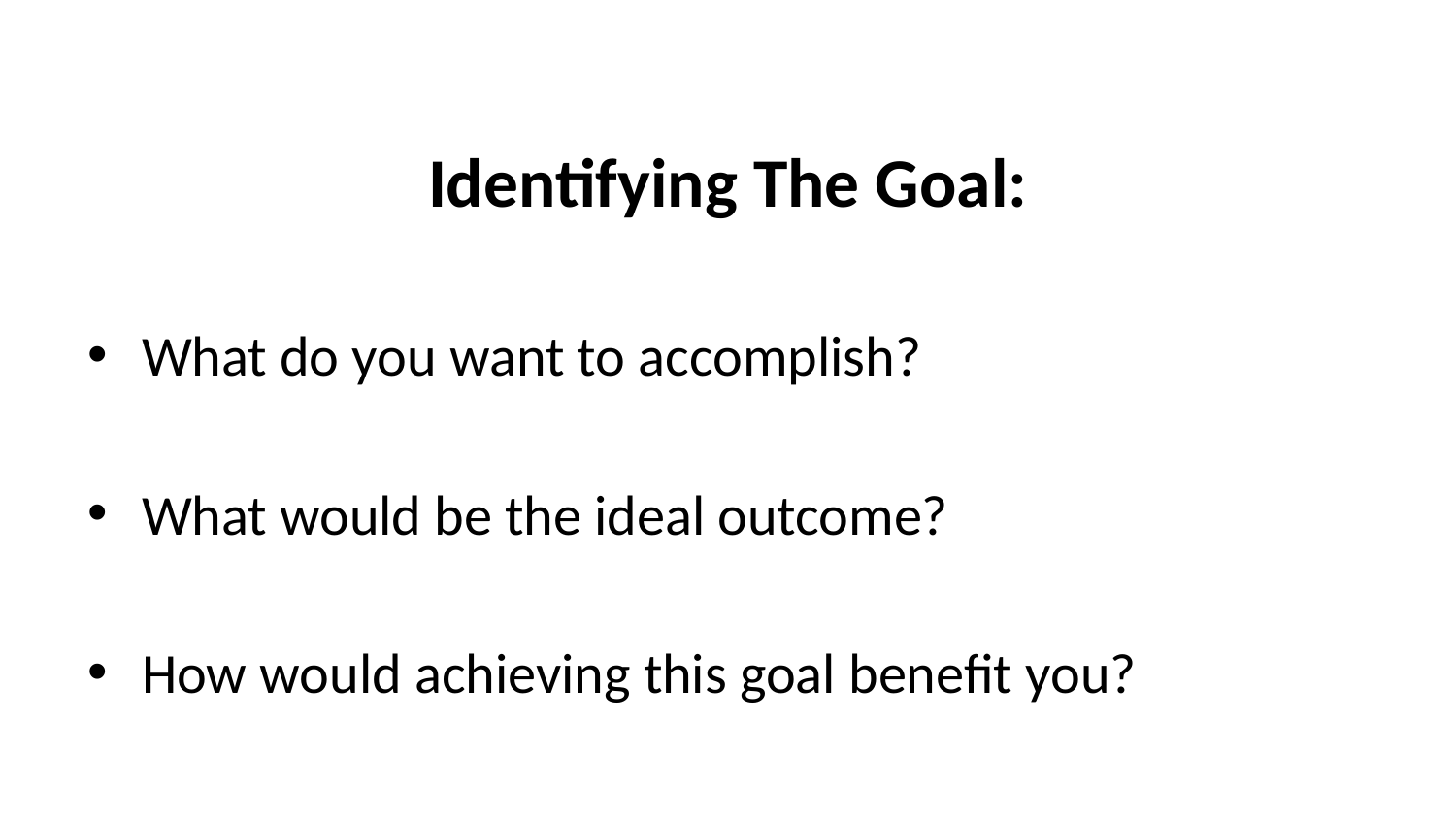

# Identifying The Goal:
What do you want to accomplish?

What would be the ideal outcome?

How would achieving this goal benefit you?